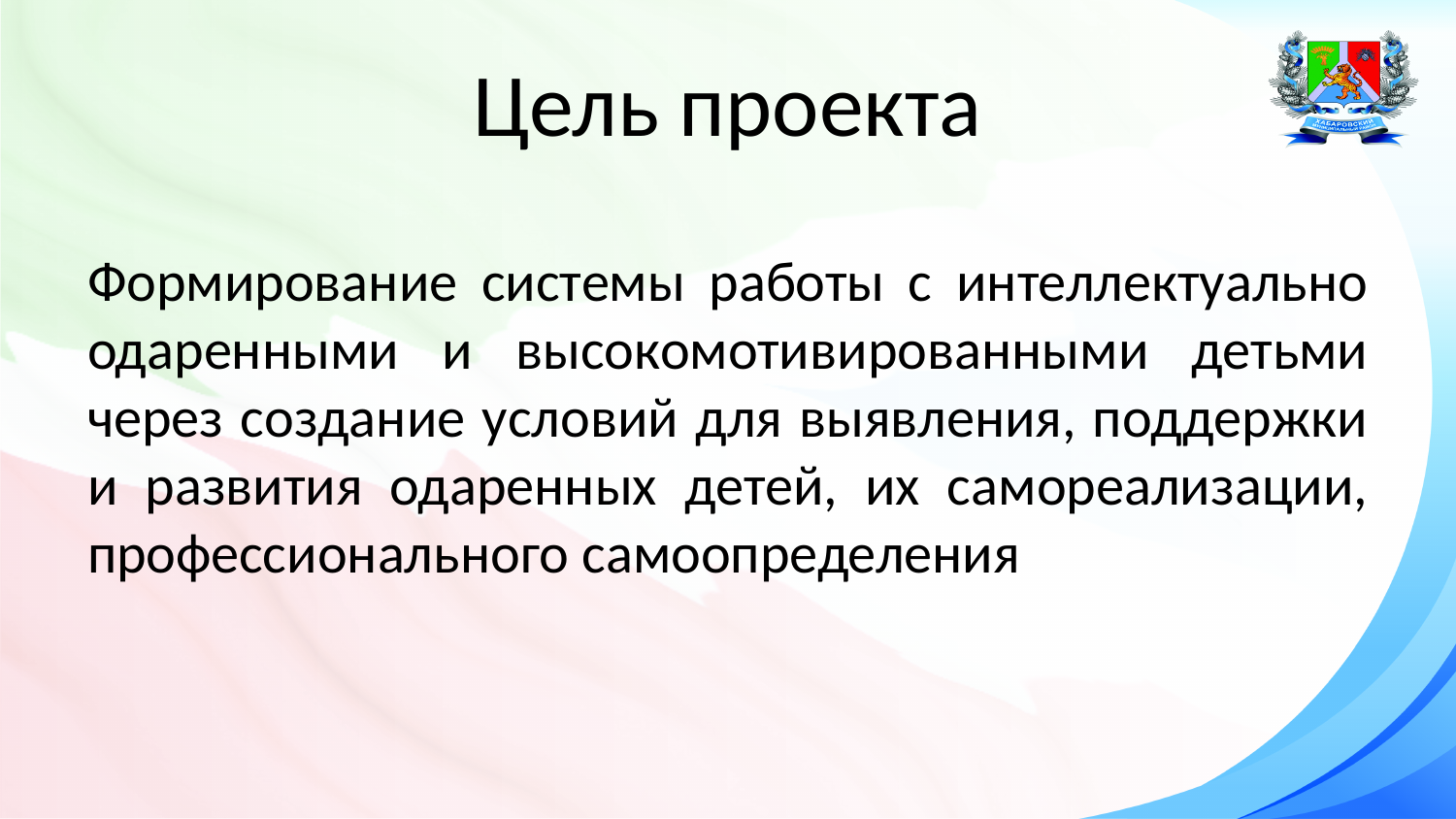

# Цель проекта
Формирование системы работы с интеллектуально одаренными и высокомотивированными детьми через создание условий для выявления, поддержки и развития одаренных детей, их самореализации, профессионального самоопределения